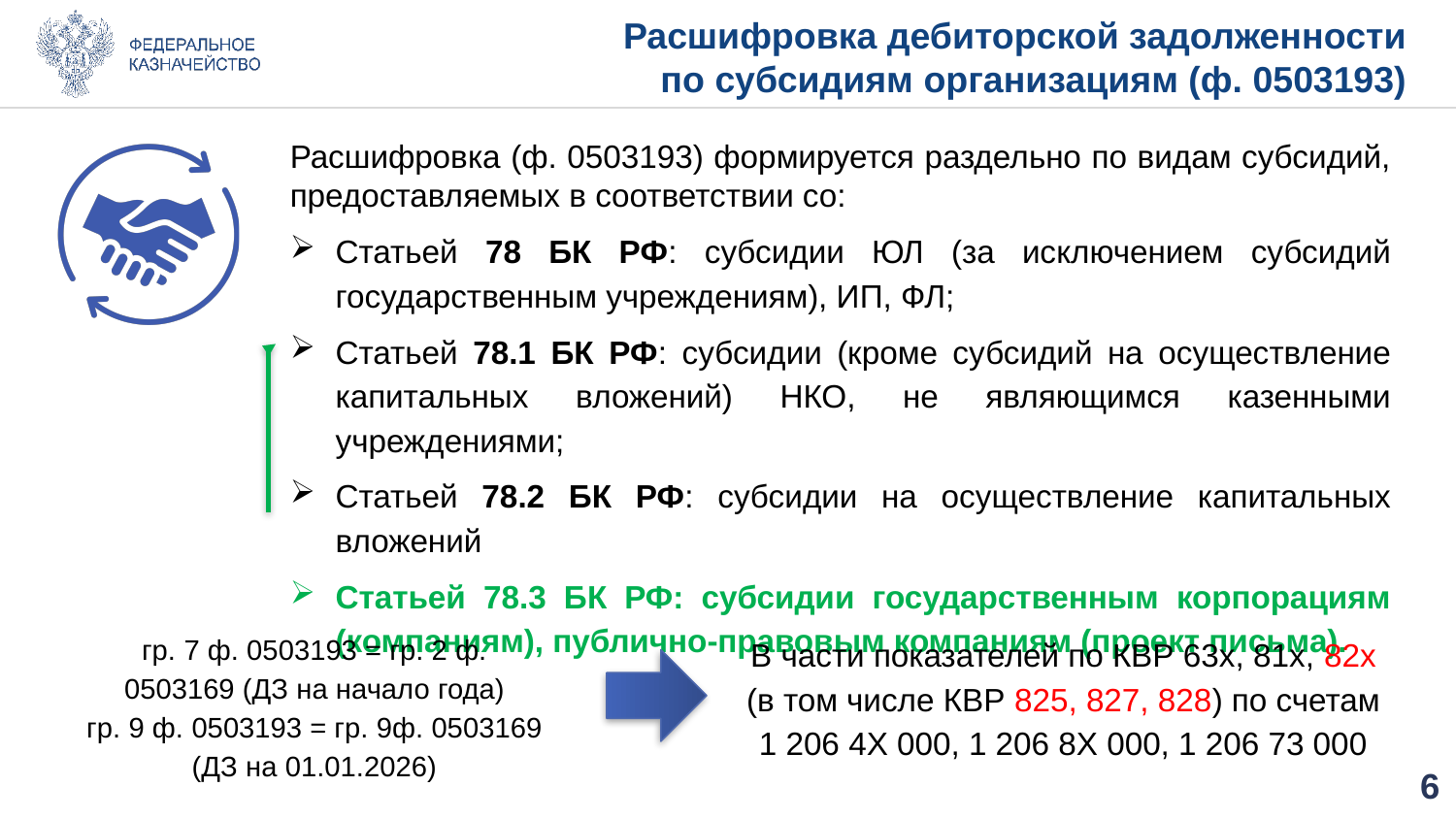

# Расшифровка дебиторской задолженности по субсидиям организациям (ф. 0503193)
Расшифровка (ф. 0503193) формируется раздельно по видам субсидий, предоставляемых в соответствии со:
Статьей 78 БК РФ: субсидии ЮЛ (за исключением субсидий государственным учреждениям), ИП, ФЛ;
Статьей 78.1 БК РФ: субсидии (кроме субсидий на осуществление капитальных вложений) НКО, не являющимся казенными учреждениями;
Статьей 78.2 БК РФ: субсидии на осуществление капитальных вложений
Статьей 78.3 БК РФ: субсидии государственным корпорациям (компаниям), публично-правовым компаниям (проект письма).

гр. 7 ф. 0503193 = гр. 2 ф. 0503169 (ДЗ на начало года)
гр. 9 ф. 0503193 = гр. 9ф. 0503169 (ДЗ на 01.01.2026)
В части показателей по КВР 63х, 81х, 82х
(в том числе КВР 825, 827, 828) по счетам
1 206 4Х 000, 1 206 8Х 000, 1 206 73 000

6